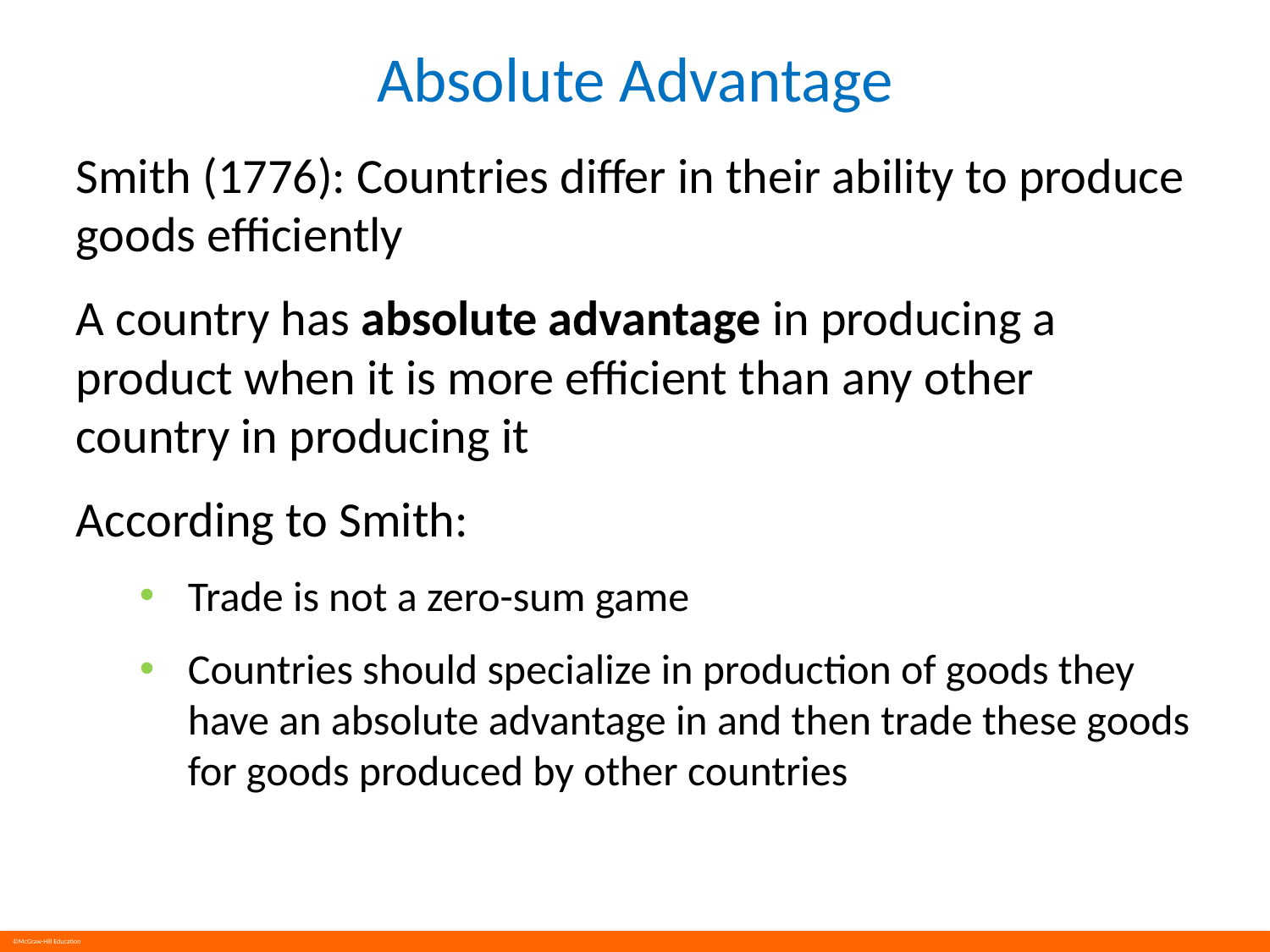

# Absolute Advantage
Smith (1776): Countries differ in their ability to produce goods efficiently
A country has absolute advantage in producing a product when it is more efficient than any other country in producing it
According to Smith:
Trade is not a zero-sum game
Countries should specialize in production of goods they have an absolute advantage in and then trade these goods for goods produced by other countries